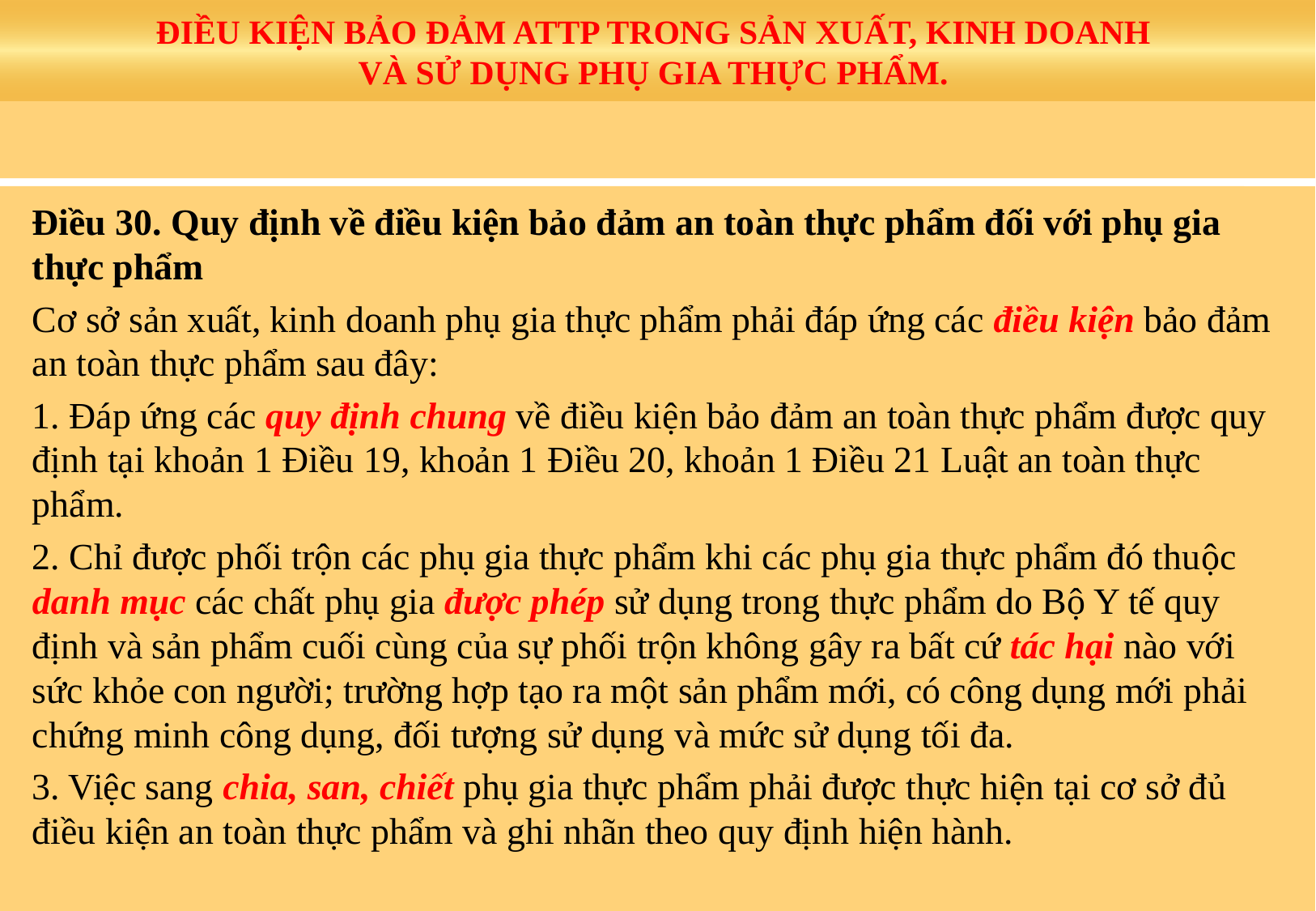

# ĐIỀU KIỆN BẢO ĐẢM ATTP TRONG SẢN XUẤT, KINH DOANH VÀ SỬ DỤNG PHỤ GIA THỰC PHẨM.
Điều 30. Quy định về điều kiện bảo đảm an toàn thực phẩm đối với phụ gia thực phẩm
Cơ sở sản xuất, kinh doanh phụ gia thực phẩm phải đáp ứng các điều kiện bảo đảm an toàn thực phẩm sau đây:
1. Đáp ứng các quy định chung về điều kiện bảo đảm an toàn thực phẩm được quy định tại khoản 1 Điều 19, khoản 1 Điều 20, khoản 1 Điều 21 Luật an toàn thực phẩm.
2. Chỉ được phối trộn các phụ gia thực phẩm khi các phụ gia thực phẩm đó thuộc danh mục các chất phụ gia được phép sử dụng trong thực phẩm do Bộ Y tế quy định và sản phẩm cuối cùng của sự phối trộn không gây ra bất cứ tác hại nào với sức khỏe con người; trường hợp tạo ra một sản phẩm mới, có công dụng mới phải chứng minh công dụng, đối tượng sử dụng và mức sử dụng tối đa.
3. Việc sang chia, san, chiết phụ gia thực phẩm phải được thực hiện tại cơ sở đủ điều kiện an toàn thực phẩm và ghi nhãn theo quy định hiện hành.